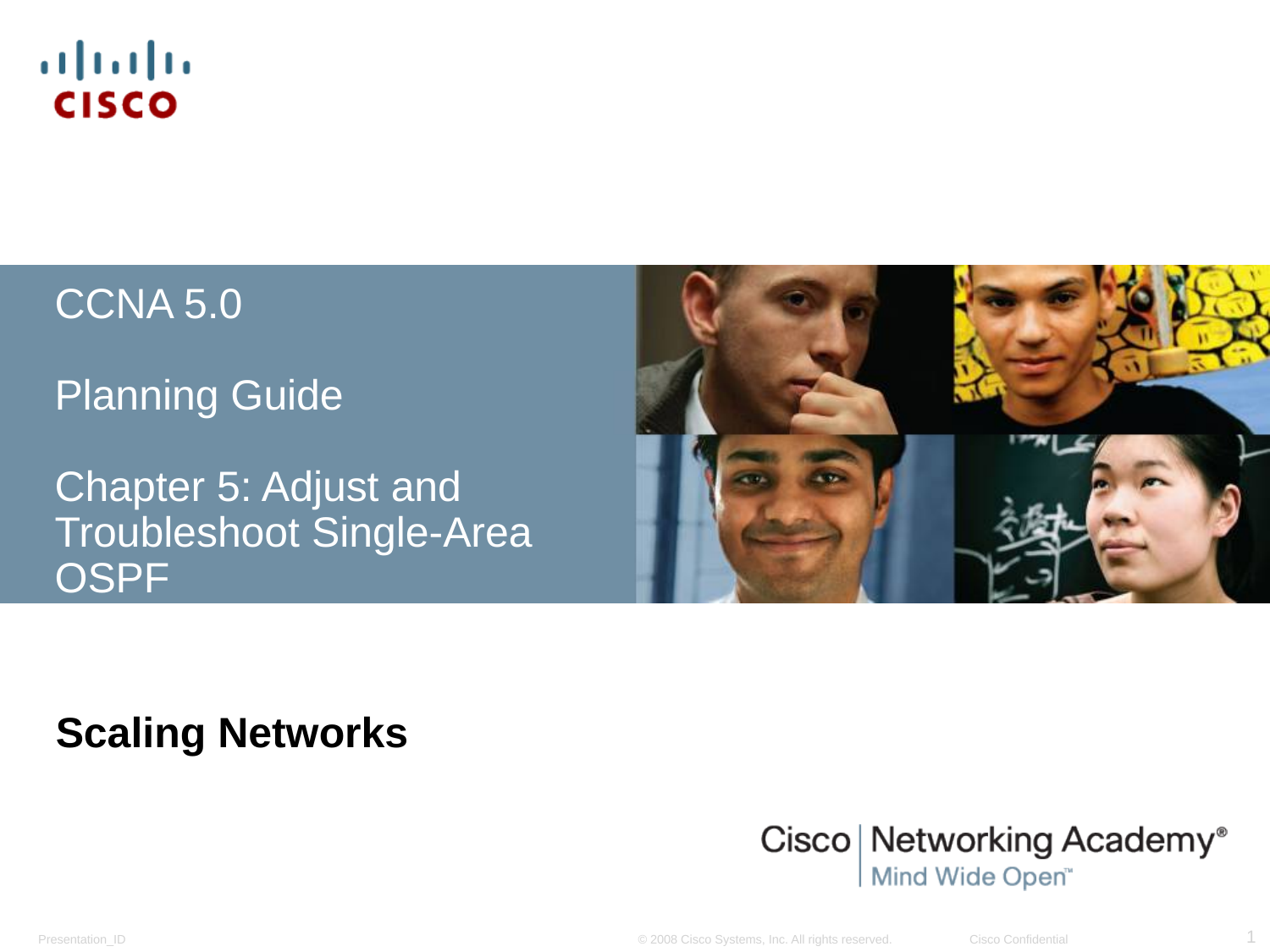

CCNA 5.0
Planning Guide
Chapter 5: Adjust and Troubleshoot Single-Area OSPF

Scaling Networks